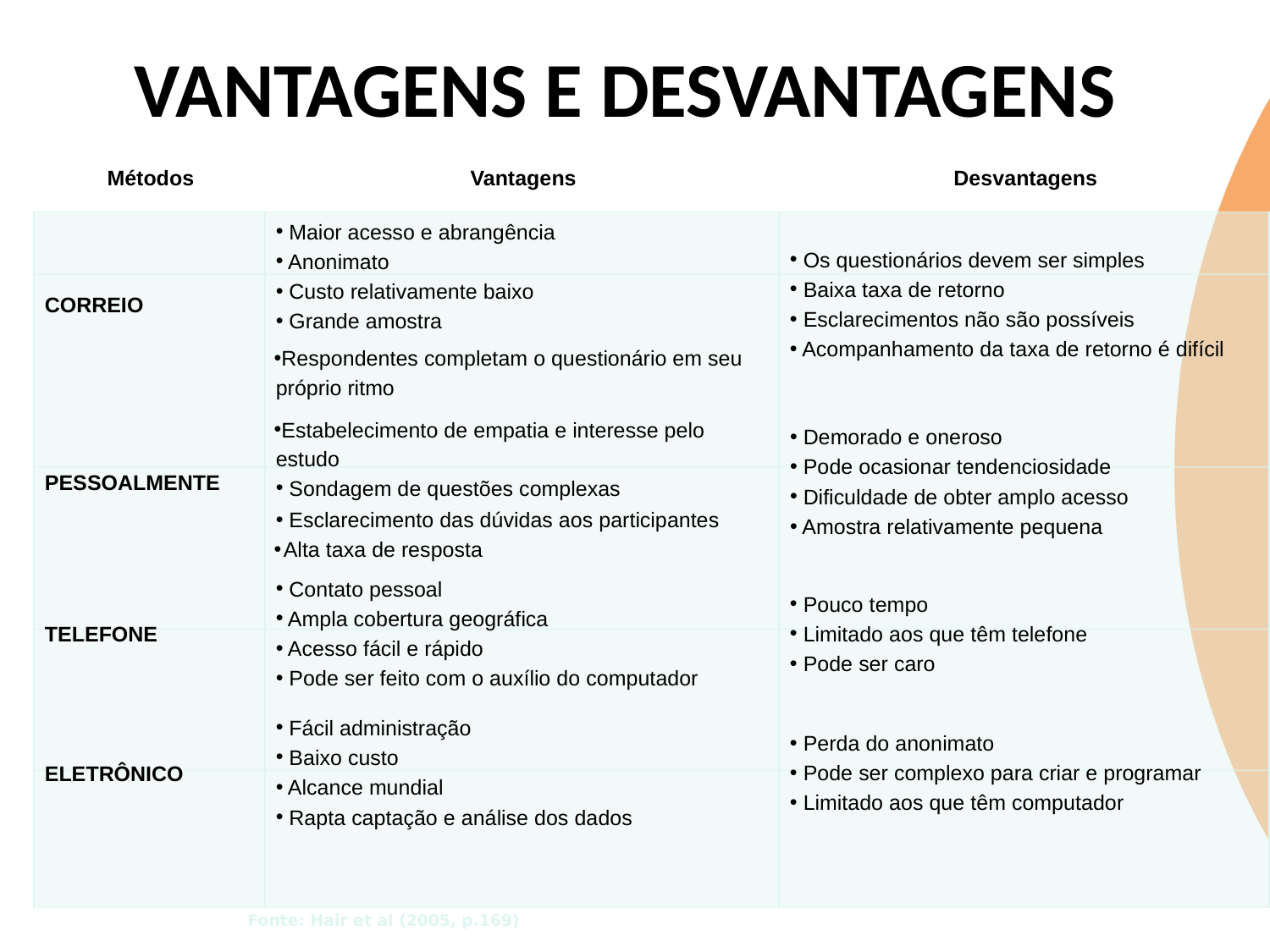

# VANTAGENS E DESVANTAGENS
Métodos
Vantagens
Desvantagens

Maior acesso e abrangência
Anonimato
Custo relativamente baixo
Grande amostra
Respondentes completam o questionário em seu  próprio ritmo
Os questionários devem ser simples
Baixa taxa de retorno
Esclarecimentos não são possíveis
Acompanhamento da taxa de retorno é difícil
CORREIO
Estabelecimento de empatia e interesse pelo  estudo
Sondagem de questões complexas
Esclarecimento das dúvidas aos participantes
Alta taxa de resposta
Demorado e oneroso
Pode ocasionar tendenciosidade
Dificuldade de obter amplo acesso
Amostra relativamente pequena
PESSOALMENTE
Contato pessoal
Ampla cobertura geográfica
Acesso fácil e rápido
Pode ser feito com o auxílio do computador
Pouco tempo
Limitado aos que têm telefone
Pode ser caro
TELEFONE
Fácil administração
Baixo custo
Alcance mundial
Rapta captação e análise dos dados
Perda do anonimato
Pode ser complexo para criar e programar
Limitado aos que têm computador
ELETRÔNICO
Fonte: Hair et al (2005, p.169)